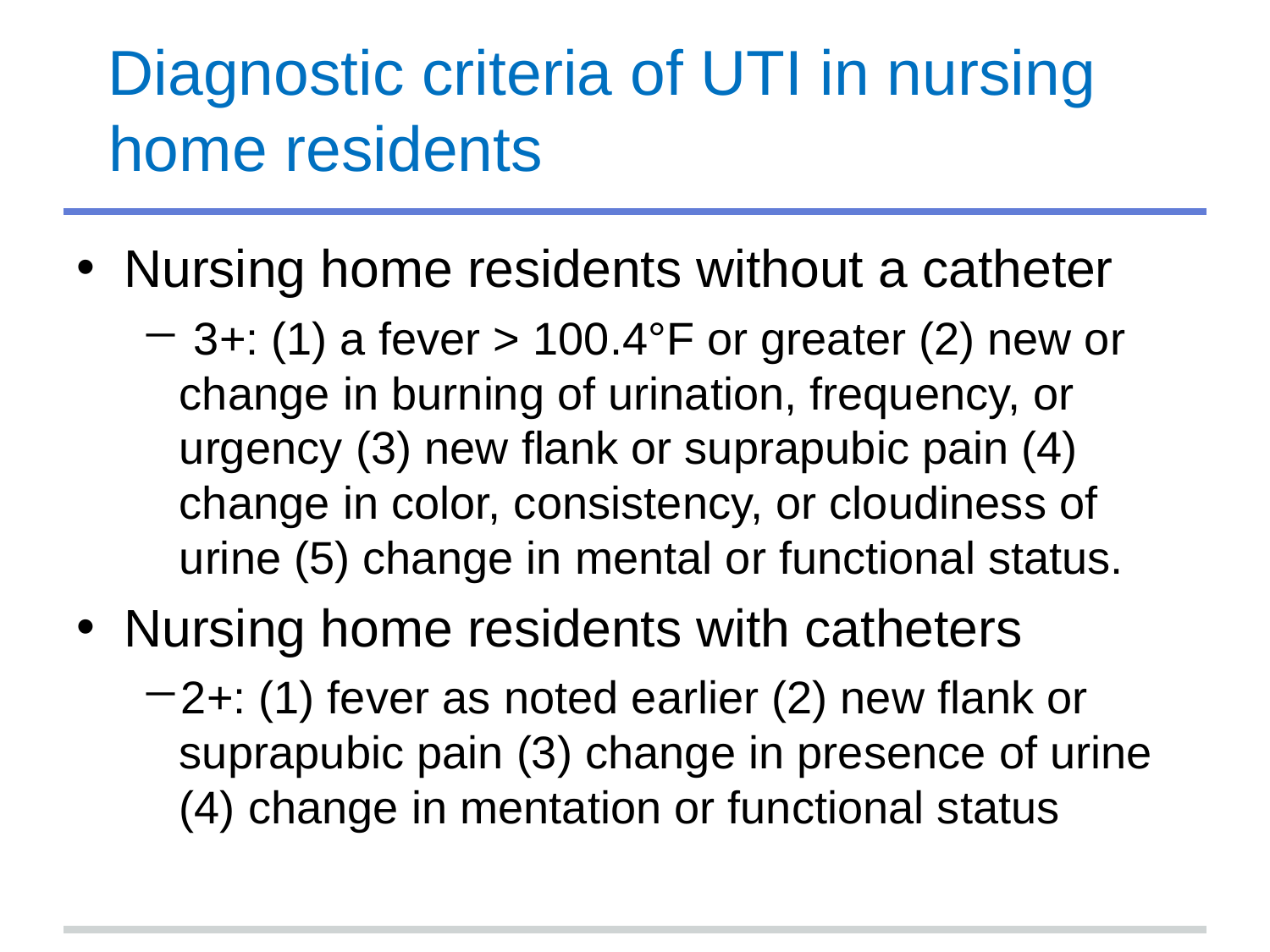

# Diagnostic criteria of UTI in nursing home residents
Nursing home residents without a catheter
 3+: (1) a fever > 100.4°F or greater (2) new or change in burning of urination, frequency, or urgency (3) new flank or suprapubic pain (4) change in color, consistency, or cloudiness of urine (5) change in mental or functional status.
Nursing home residents with catheters
2+: (1) fever as noted earlier (2) new flank or suprapubic pain (3) change in presence of urine (4) change in mentation or functional status